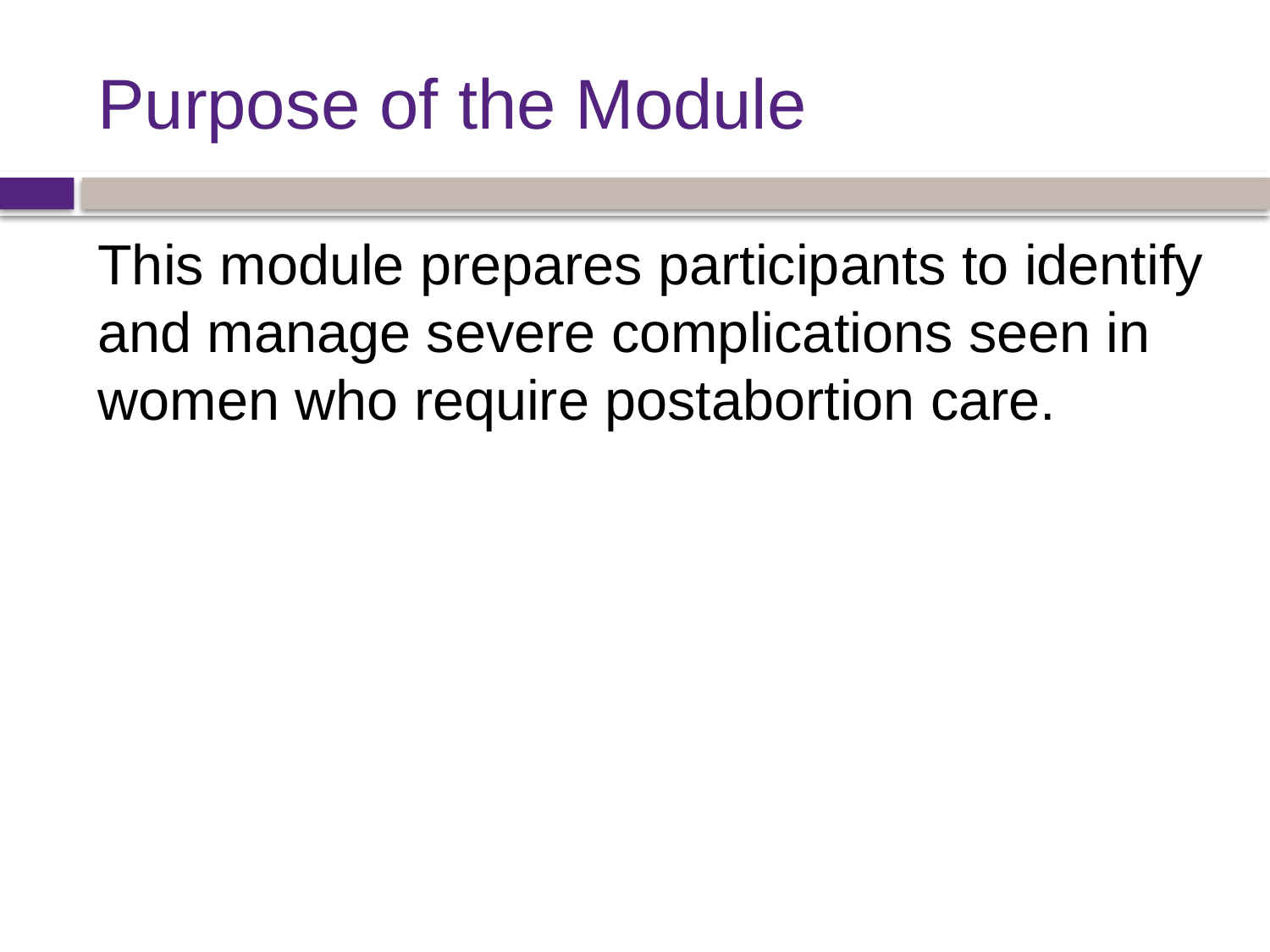

# Purpose of the Module
This module prepares participants to identify and manage severe complications seen in women who require postabortion care.